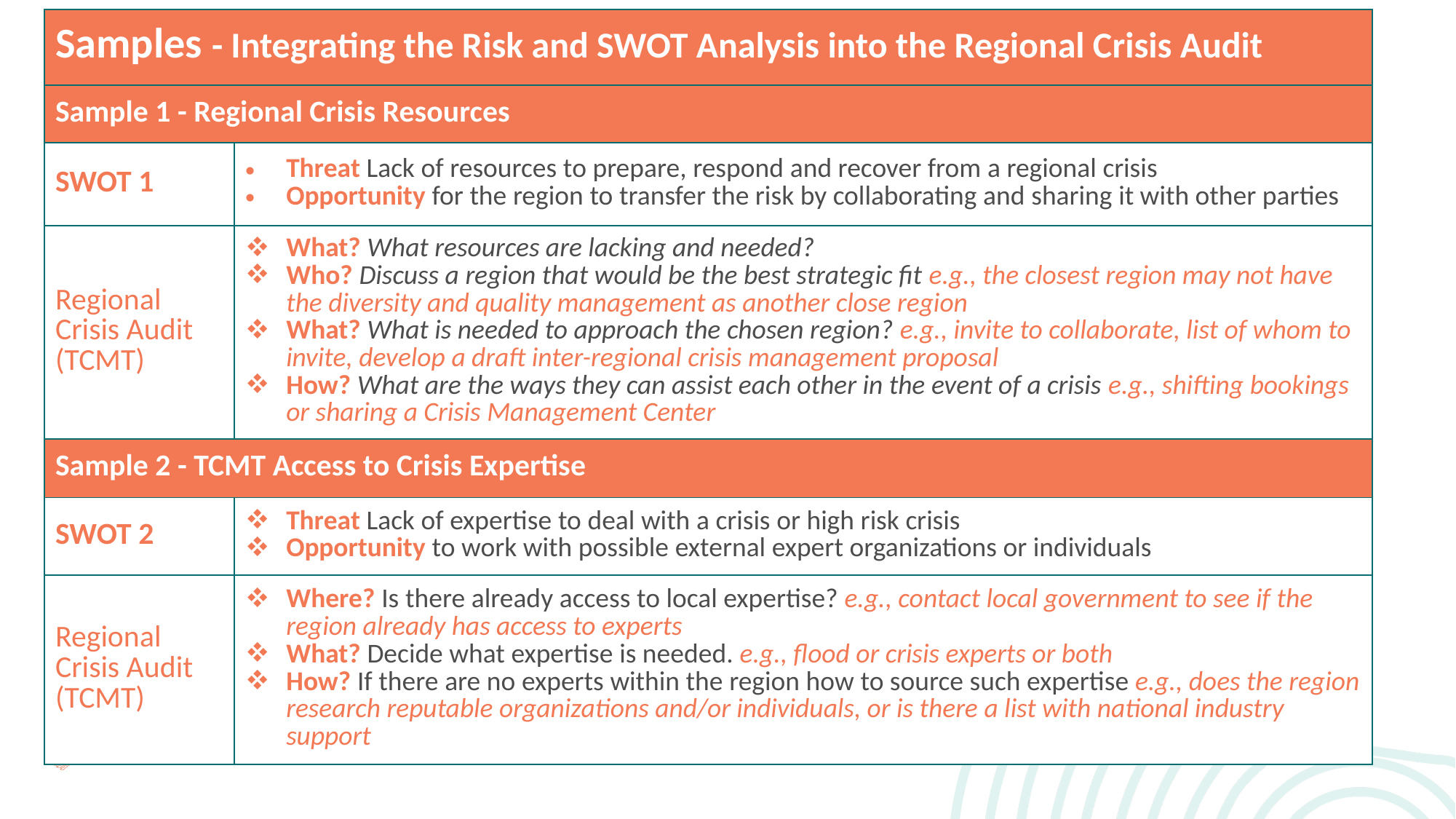

| Samples - Integrating the Risk and SWOT Analysis into the Regional Crisis Audit |  |
| --- | --- |
| Sample 1 - Regional Crisis Resources |  |
| SWOT 1 | Threat Lack of resources to prepare, respond and recover from a regional crisis Opportunity for the region to transfer the risk by collaborating and sharing it with other parties |
| Regional Crisis Audit (TCMT) | What? What resources are lacking and needed? Who? Discuss a region that would be the best strategic fit e.g., the closest region may not have the diversity and quality management as another close region What? What is needed to approach the chosen region? e.g., invite to collaborate, list of whom to invite, develop a draft inter-regional crisis management proposal How? What are the ways they can assist each other in the event of a crisis e.g., shifting bookings or sharing a Crisis Management Center |
| Sample 2 - TCMT Access to Crisis Expertise |  |
| SWOT 2 | Threat Lack of expertise to deal with a crisis or high risk crisis Opportunity to work with possible external expert organizations or individuals |
| Regional Crisis Audit (TCMT) | Where? Is there already access to local expertise? e.g., contact local government to see if the region already has access to experts What? Decide what expertise is needed. e.g., flood or crisis experts or both How? If there are no experts within the region how to source such expertise e.g., does the region research reputable organizations and/or individuals, or is there a list with national industry support |